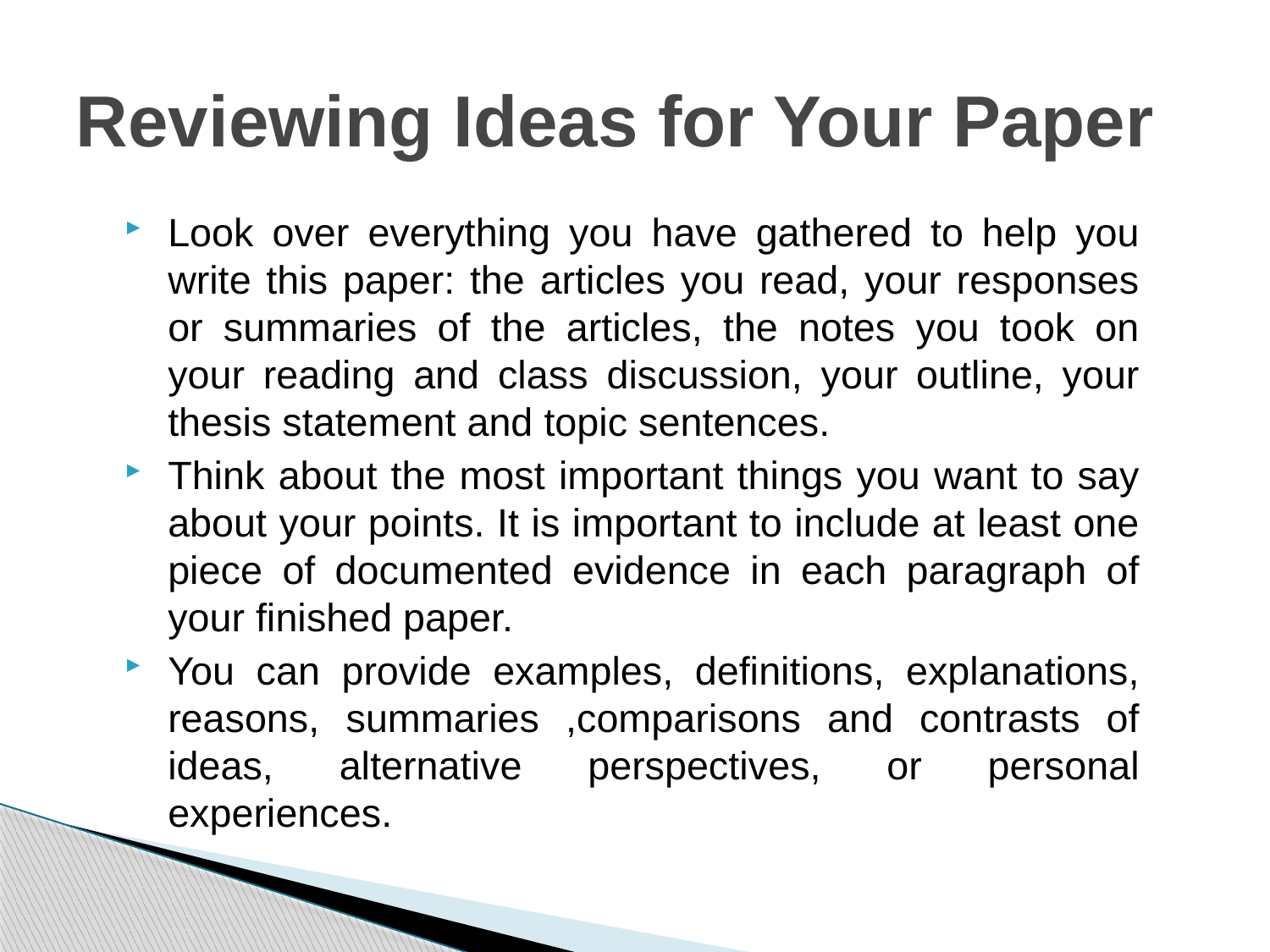

# Reviewing Ideas for Your Paper
Look over everything you have gathered to help you write this paper: the articles you read, your responses or summaries of the articles, the notes you took on your reading and class discussion, your outline, your thesis statement and topic sentences.
Think about the most important things you want to say about your points. It is important to include at least one piece of documented evidence in each paragraph of your finished paper.
You can provide examples, definitions, explanations, reasons, summaries ,comparisons and contrasts of ideas, alternative perspectives, or personal experiences.